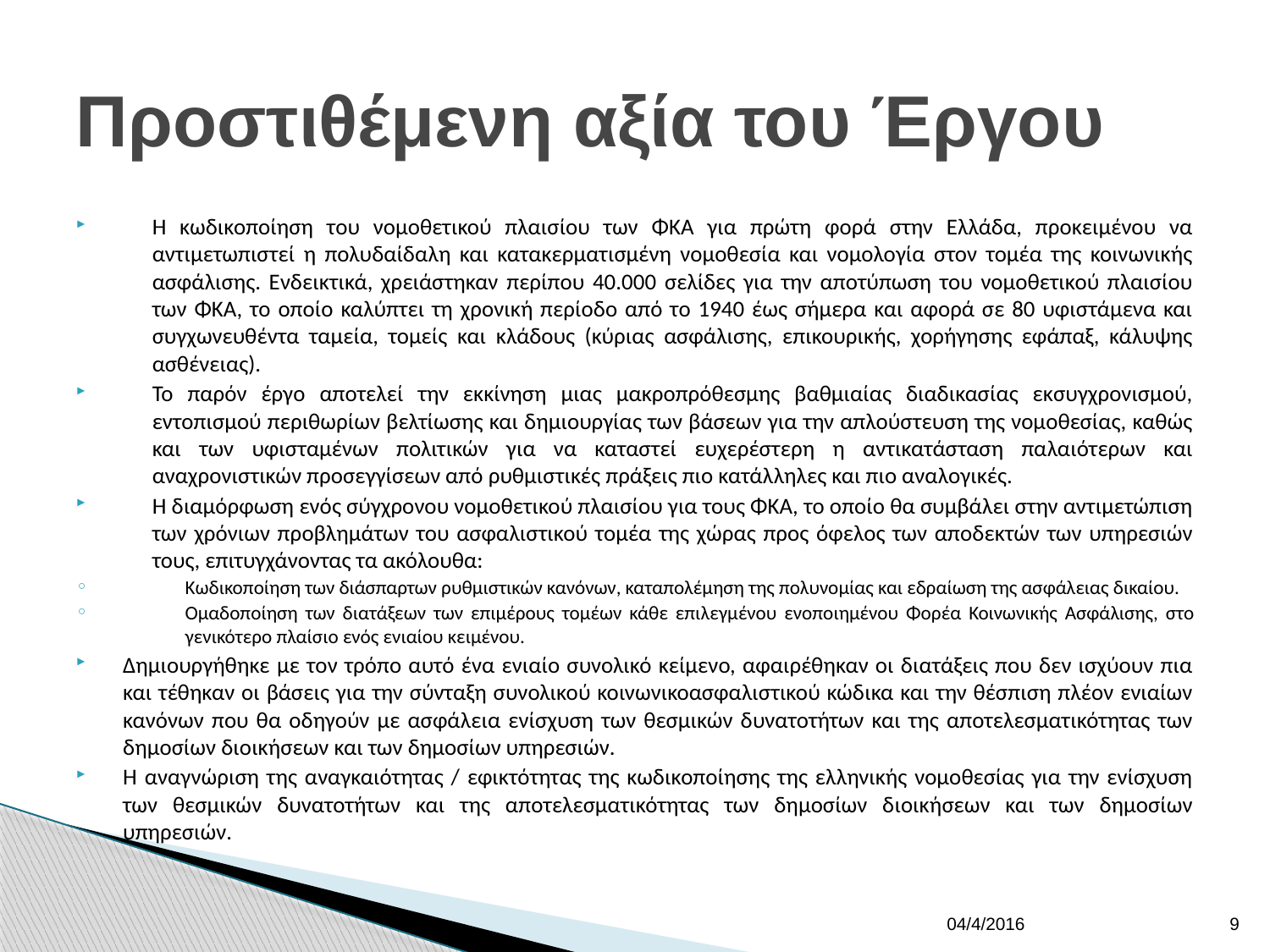

# Προστιθέμενη αξία του Έργου
Η κωδικοποίηση του νομοθετικού πλαισίου των ΦΚΑ για πρώτη φορά στην Ελλάδα, προκειμένου να αντιμετωπιστεί η πολυδαίδαλη και κατακερματισμένη νομοθεσία και νομολογία στον τομέα της κοινωνικής ασφάλισης. Ενδεικτικά, χρειάστηκαν περίπου 40.000 σελίδες για την αποτύπωση του νομοθετικού πλαισίου των ΦΚΑ, το οποίο καλύπτει τη χρονική περίοδο από το 1940 έως σήμερα και αφορά σε 80 υφιστάμενα και συγχωνευθέντα ταμεία, τομείς και κλάδους (κύριας ασφάλισης, επικουρικής, χορήγησης εφάπαξ, κάλυψης ασθένειας).
Το παρόν έργο αποτελεί την εκκίνηση μιας μακροπρόθεσμης βαθμιαίας διαδικασίας εκσυγχρονισμού, εντοπισμού περιθωρίων βελτίωσης και δημιουργίας των βάσεων για την απλούστευση της νομοθεσίας, καθώς και των υφισταμένων πολιτικών για να καταστεί ευχερέστερη η αντικατάσταση παλαιότερων και αναχρονιστικών προσεγγίσεων από ρυθμιστικές πράξεις πιο κατάλληλες και πιο αναλογικές.
Η διαμόρφωση ενός σύγχρονου νομοθετικού πλαισίου για τους ΦΚΑ, το οποίο θα συμβάλει στην αντιμετώπιση των χρόνιων προβλημάτων του ασφαλιστικού τομέα της χώρας προς όφελος των αποδεκτών των υπηρεσιών τους, επιτυγχάνοντας τα ακόλουθα:
Κωδικοποίηση των διάσπαρτων ρυθμιστικών κανόνων, καταπολέμηση της πολυνομίας και εδραίωση της ασφάλειας δικαίου.
Ομαδοποίηση των διατάξεων των επιμέρους τομέων κάθε επιλεγμένου ενοποιημένου Φορέα Κοινωνικής Ασφάλισης, στο γενικότερο πλαίσιο ενός ενιαίου κειμένου.
Δημιουργήθηκε με τον τρόπο αυτό ένα ενιαίο συνολικό κείμενο, αφαιρέθηκαν οι διατάξεις που δεν ισχύουν πια και τέθηκαν οι βάσεις για την σύνταξη συνολικού κοινωνικοασφαλιστικού κώδικα και την θέσπιση πλέον ενιαίων κανόνων που θα οδηγούν με ασφάλεια ενίσχυση των θεσμικών δυνατοτήτων και της αποτελεσματικότητας των δημοσίων διοικήσεων και των δημοσίων υπηρεσιών.
Η αναγνώριση της αναγκαιότητας / εφικτότητας της κωδικοποίησης της ελληνικής νομοθεσίας για την ενίσχυση των θεσμικών δυνατοτήτων και της αποτελεσματικότητας των δημοσίων διοικήσεων και των δημοσίων υπηρεσιών.

04/4/2016
9